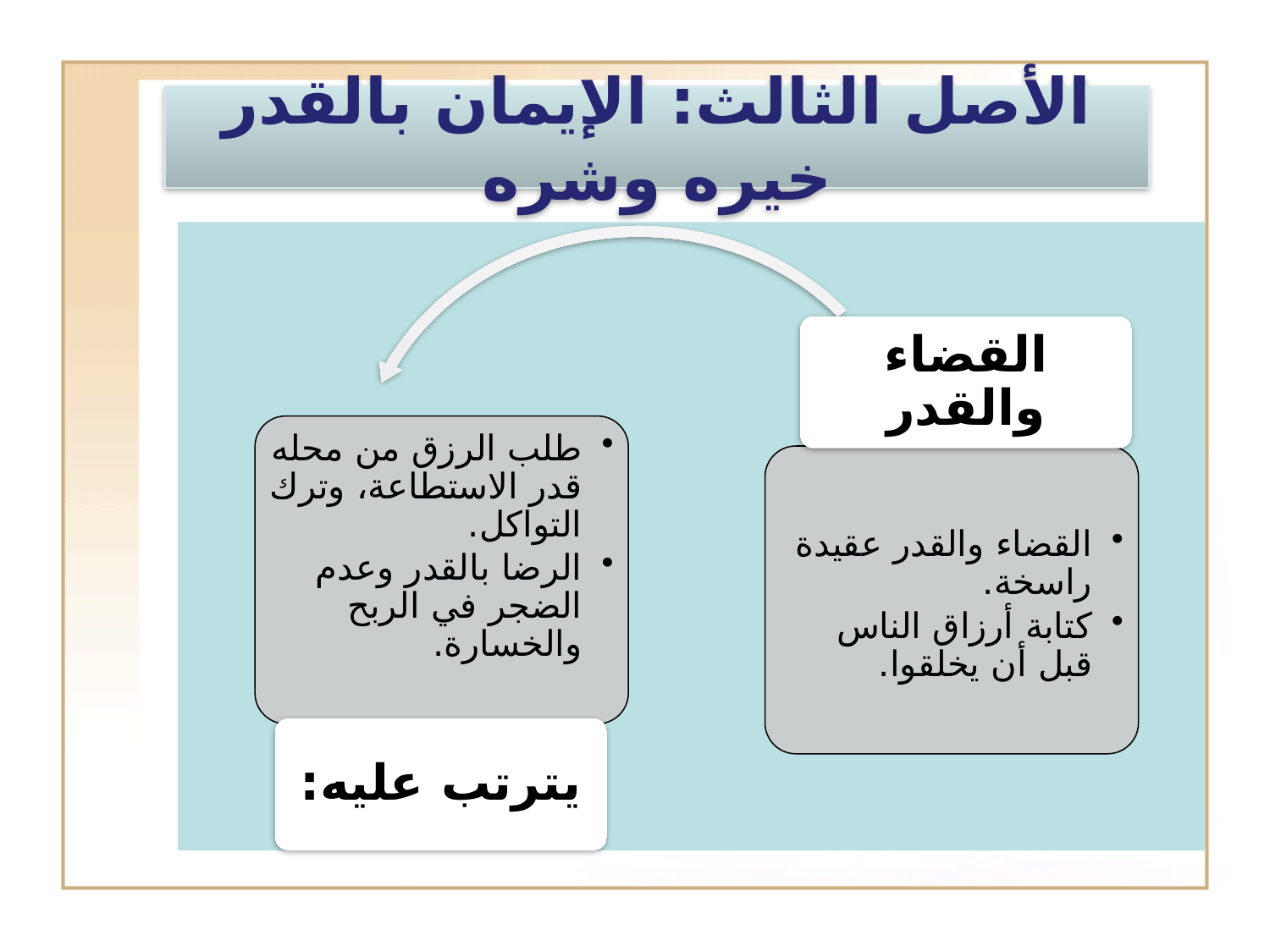

# الأصل الثالث: الإيمان بالقدر خيره وشره
طلب الرزق من محله قدر الاستطاعة، وترك التواكل.
الرضا بالقدر وعدم الضجر في الربح والخسارة.
يترتب عليه:
القضاء والقدر عقيدة راسخة.
كتابة أرزاق الناس قبل أن يخلقوا.
القضاء والقدر